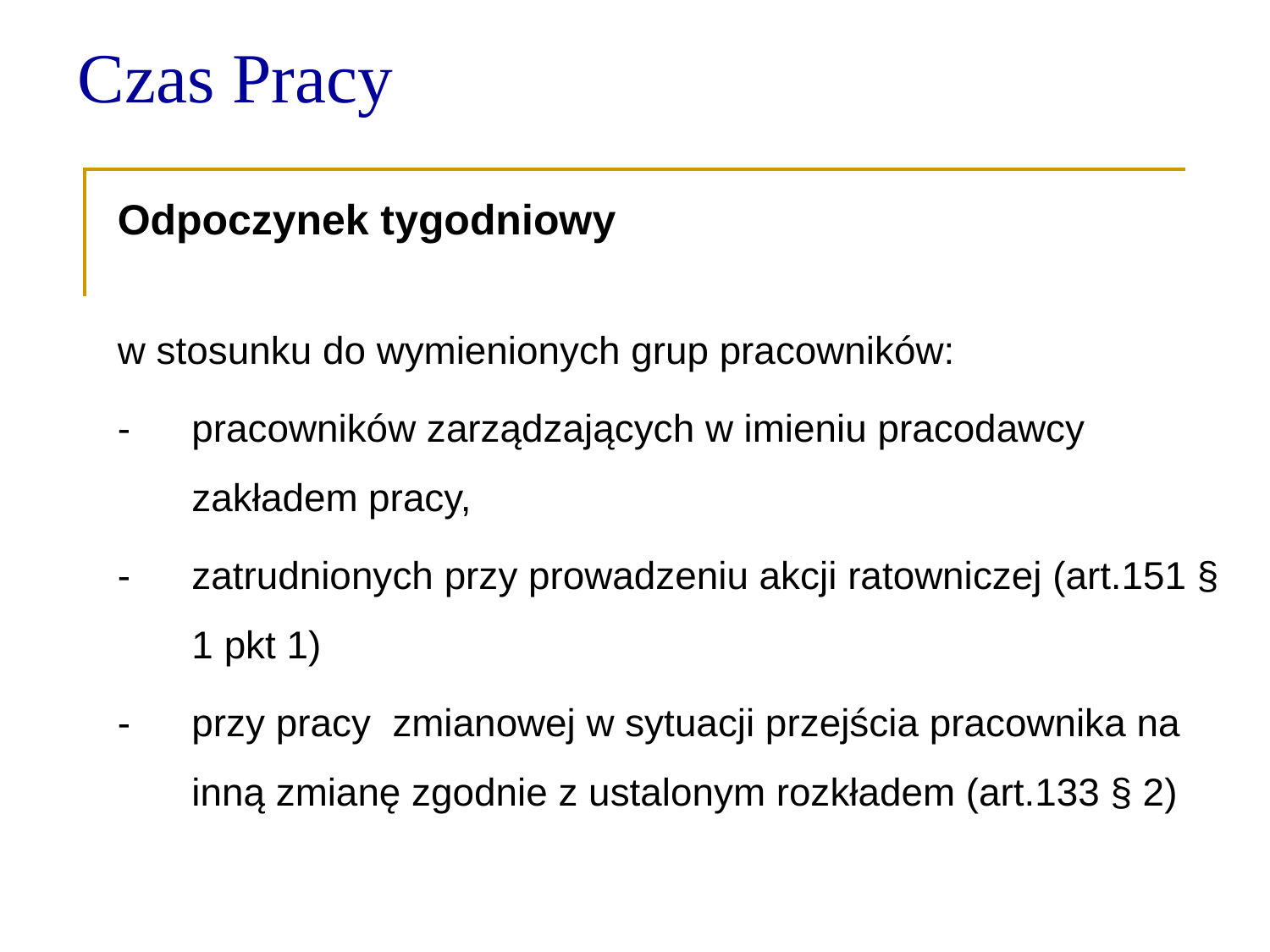

Czas Pracy
Odpoczynek tygodniowy
w stosunku do wymienionych grup pracowników:
-	pracowników zarządzających w imieniu pracodawcy zakładem pracy,
-	zatrudnionych przy prowadzeniu akcji ratowniczej (art.151 § 1 pkt 1)
-	przy pracy  zmianowej w sytuacji przejścia pracownika na inną zmianę zgodnie z ustalonym rozkładem (art.133 § 2)